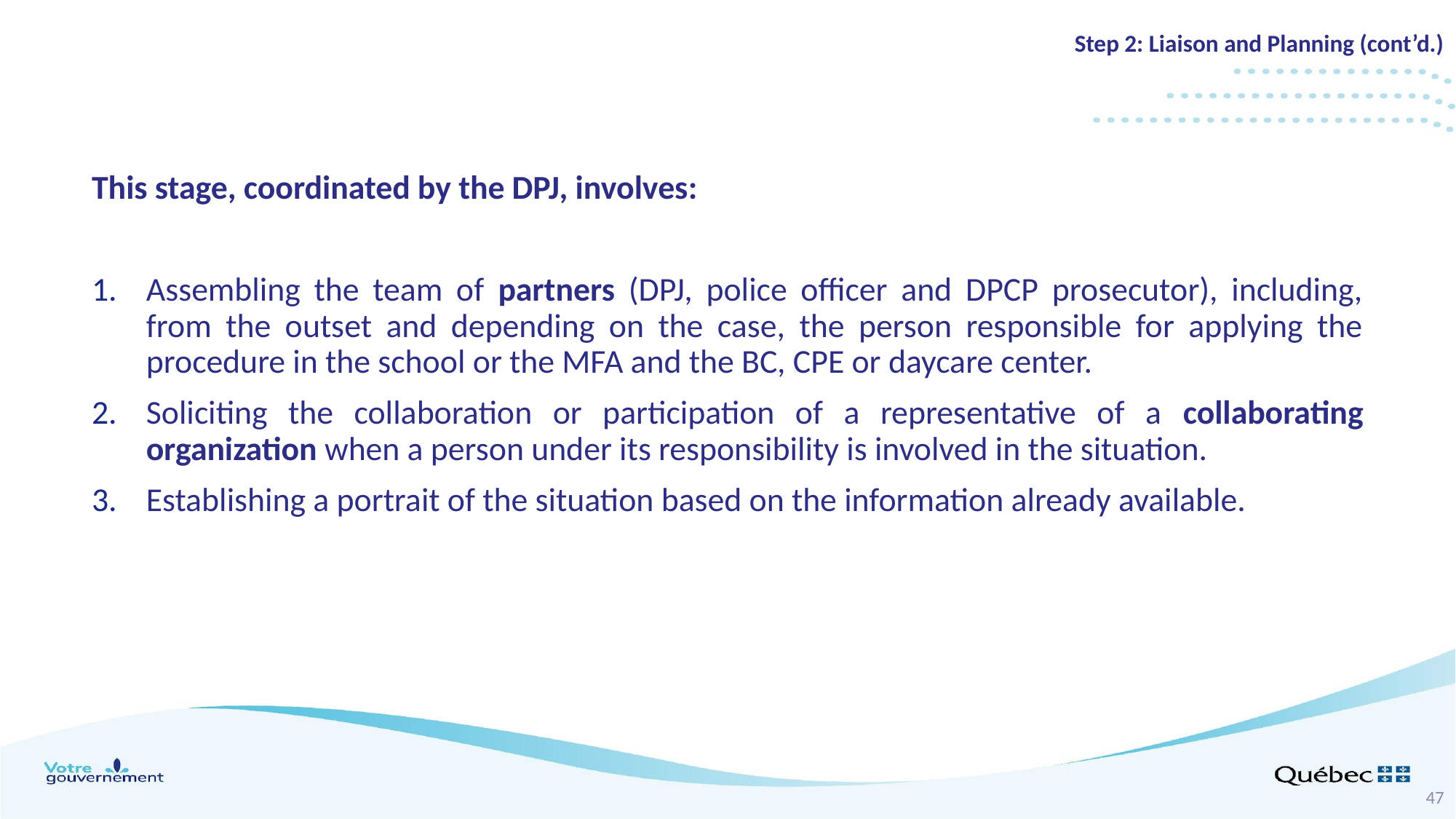

Step 2: Liaison and Planning (cont’d.)
This stage, coordinated by the DPJ, involves:

Assembling the team of partners (DPJ, police officer and DPCP prosecutor), including, from the outset and depending on the case, the person responsible for applying the procedure in the school or the MFA and the BC, CPE or daycare center.
Soliciting the collaboration or participation of a representative of a collaborating organization when a person under its responsibility is involved in the situation.
Establishing a portrait of the situation based on the information already available.
47